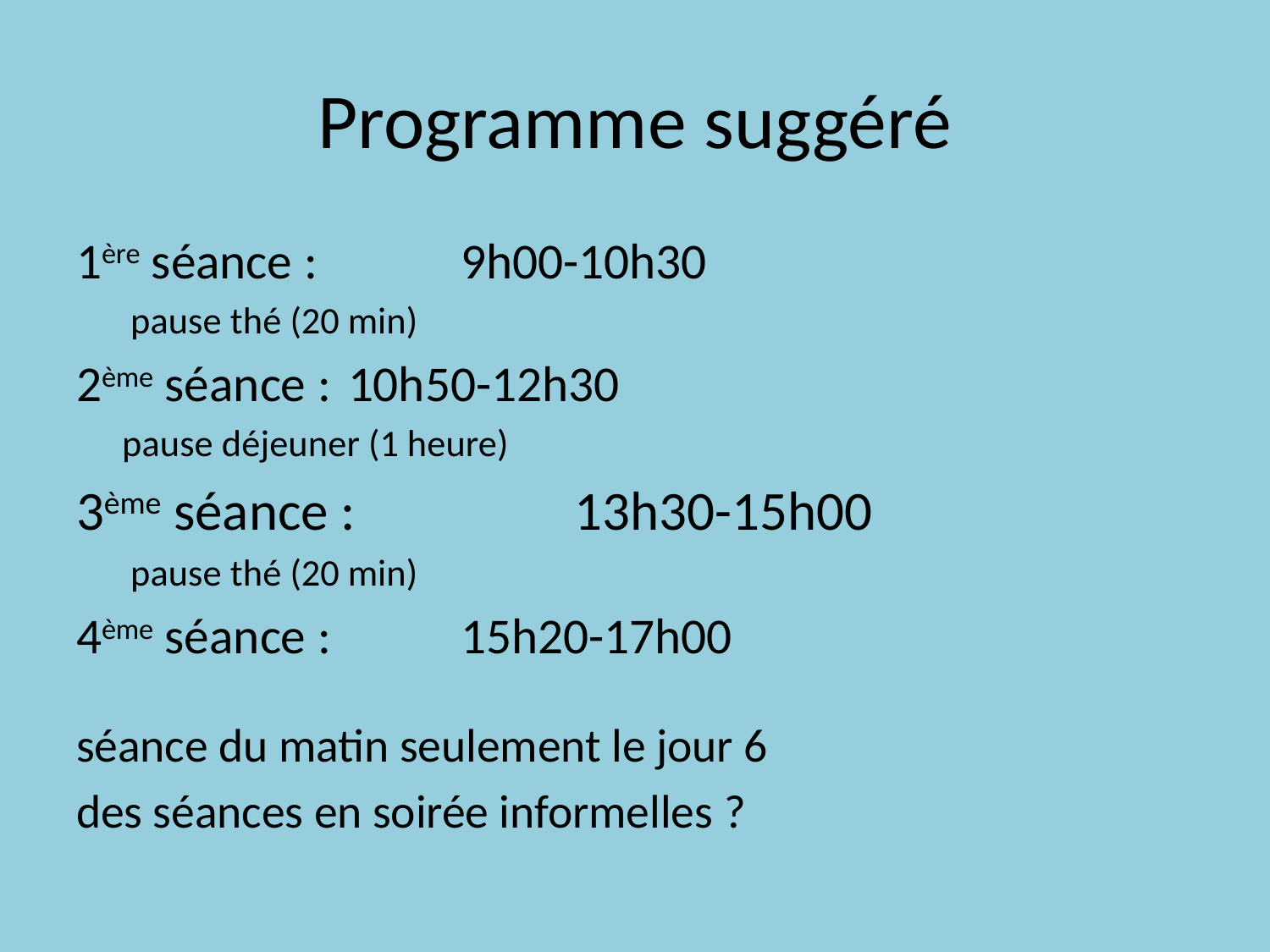

# Programme suggéré
1ère séance : 	 	9h00-10h30
 		 pause thé (20 min)
2ème séance : 		10h50-12h30
 		pause déjeuner (1 heure)
3ème séance : 	 	13h30-15h00
		 pause thé (20 min)
4ème séance : 	   	15h20-17h00

séance du matin seulement le jour 6
des séances en soirée informelles ?